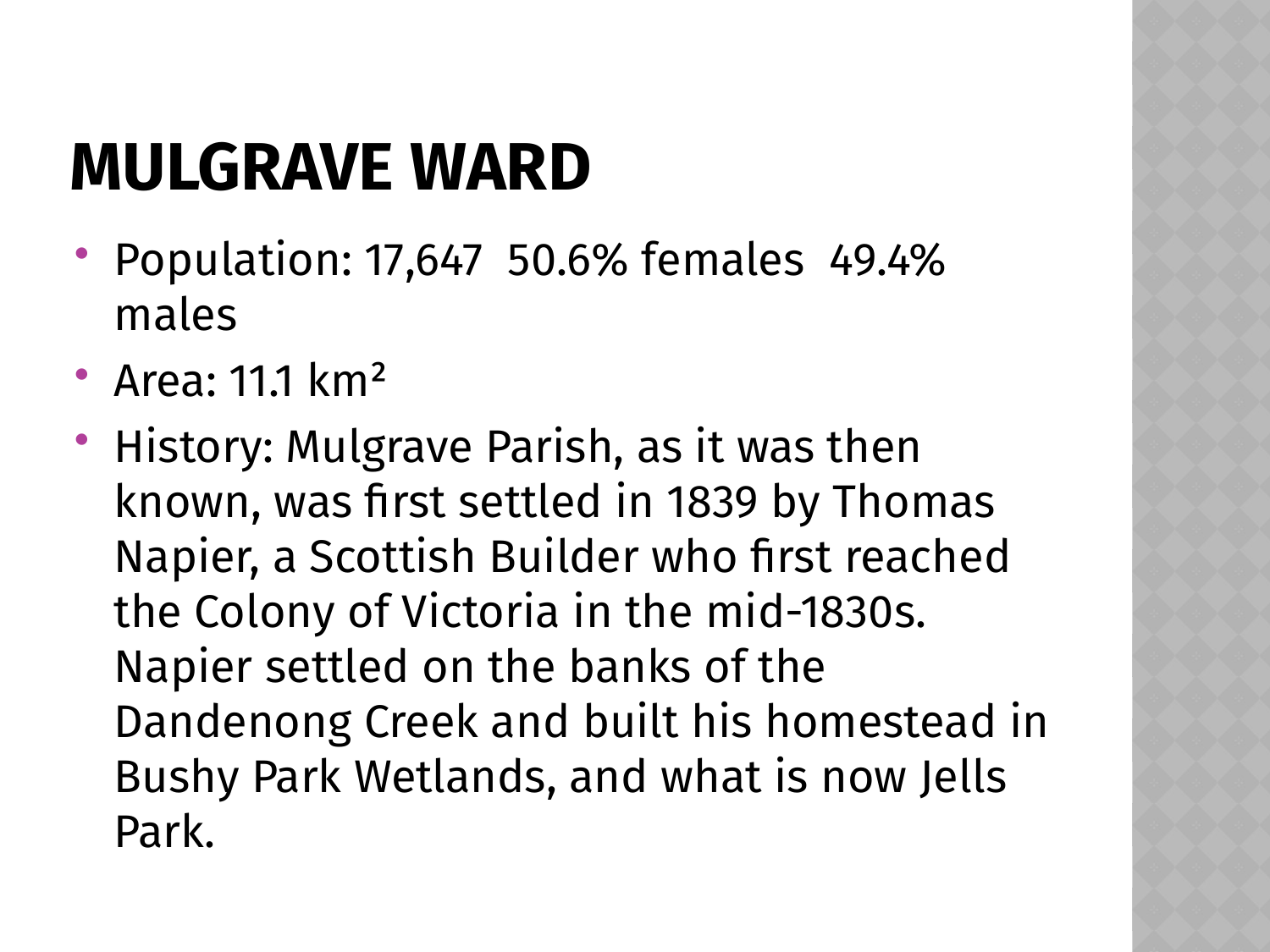

# Mulgrave Ward
Population: 17,647  50.6% females  49.4% males
Area: 11.1 km²
History: Mulgrave Parish, as it was then known, was first settled in 1839 by Thomas Napier, a Scottish Builder who first reached the Colony of Victoria in the mid-1830s. Napier settled on the banks of the Dandenong Creek and built his homestead in Bushy Park Wetlands, and what is now Jells Park.